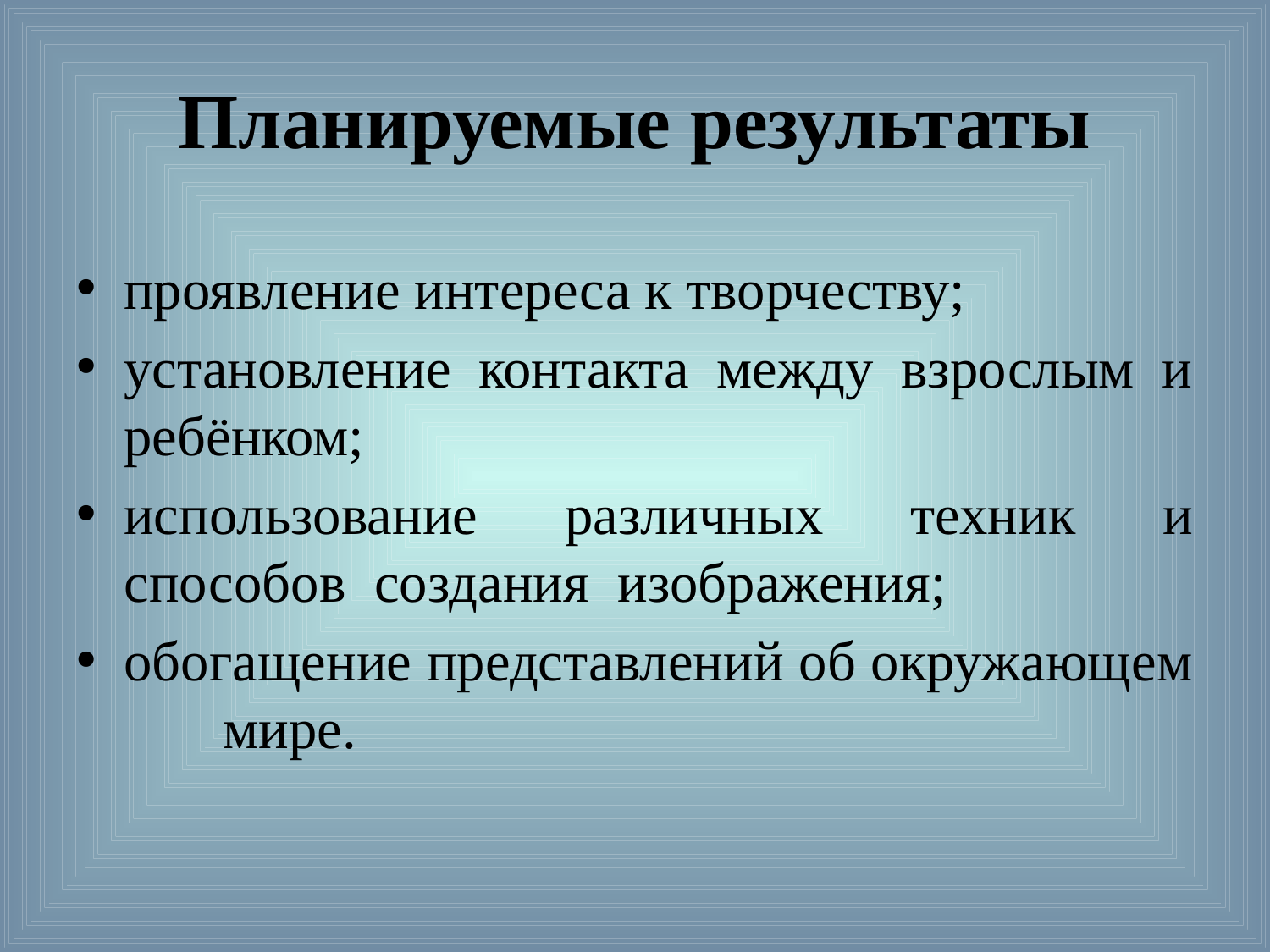

# Планируемые результаты
проявление интереса к творчеству;
установление контакта между взрослым и ребёнком;
использование различных техник и способов  создания  изображения;
обогащение представлений об окружающем        мире.